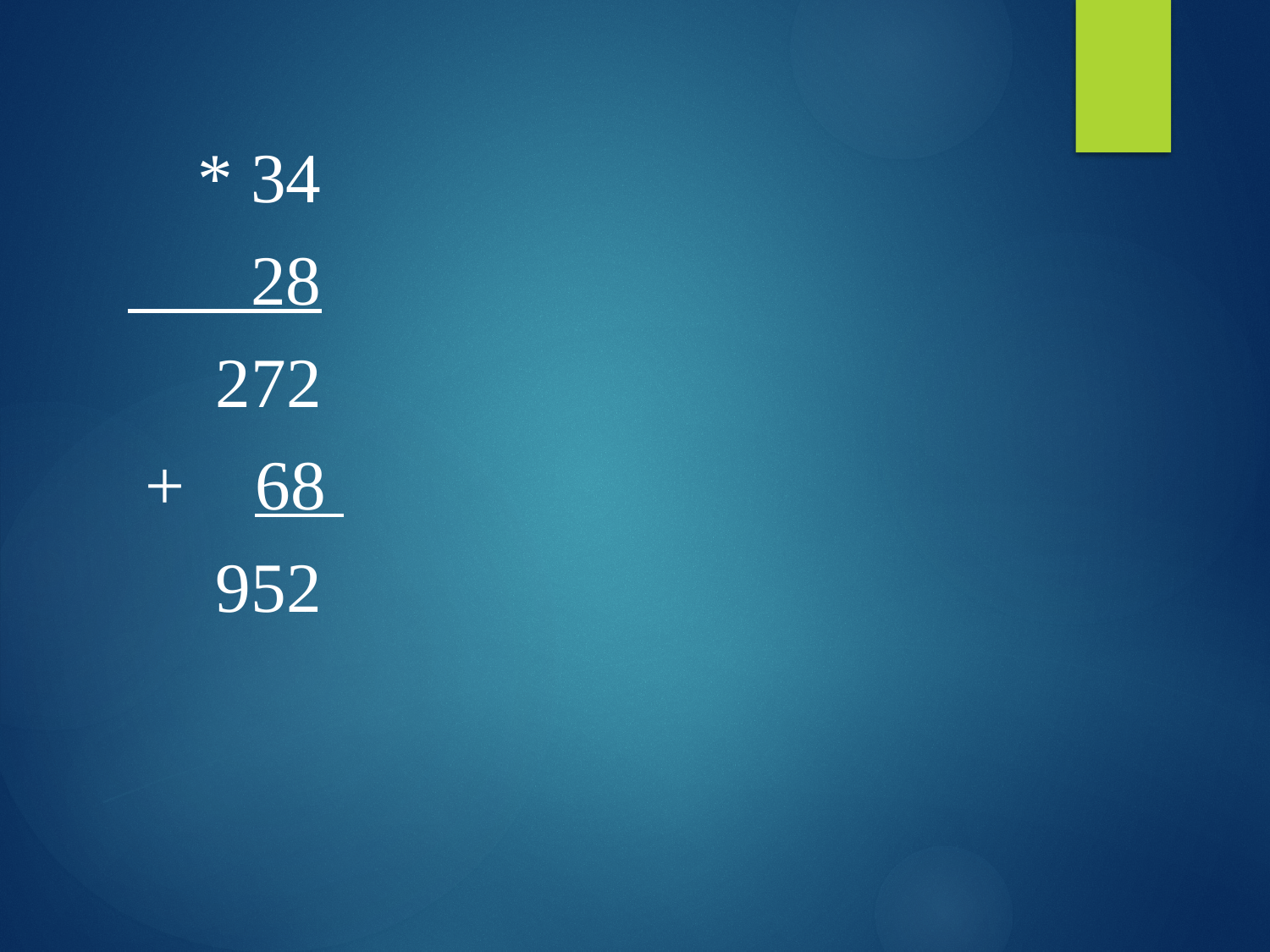

* 34
       28
     272
 +    68
     952